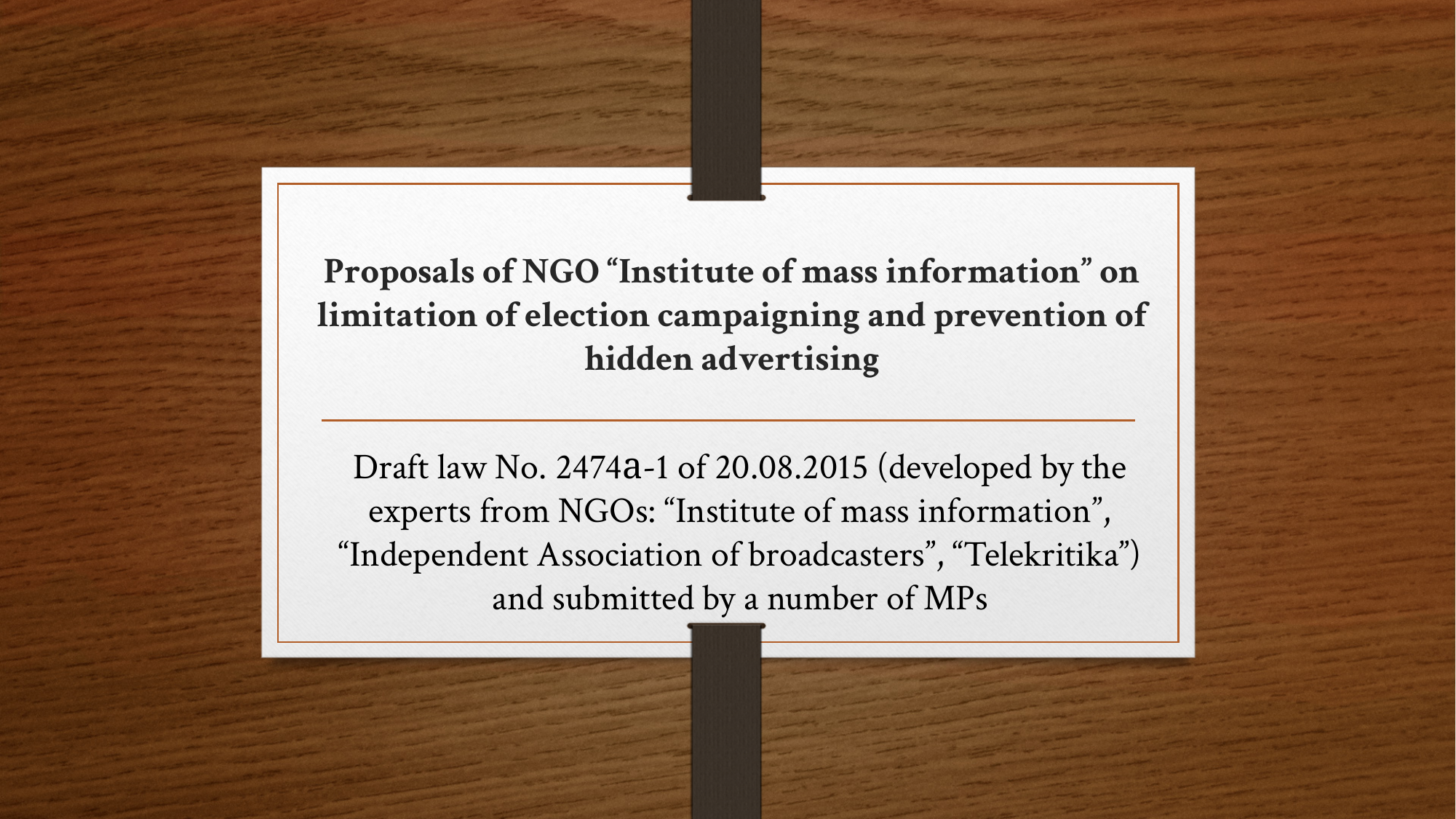

# Proposals of NGO “Institute of mass information” on limitation of election campaigning and prevention of hidden advertising
Draft law No. 2474а-1 of 20.08.2015 (developed by the experts from NGOs: “Institute of mass information”, “Independent Association of broadcasters”, “Telekritika”) and submitted by a number of MPs